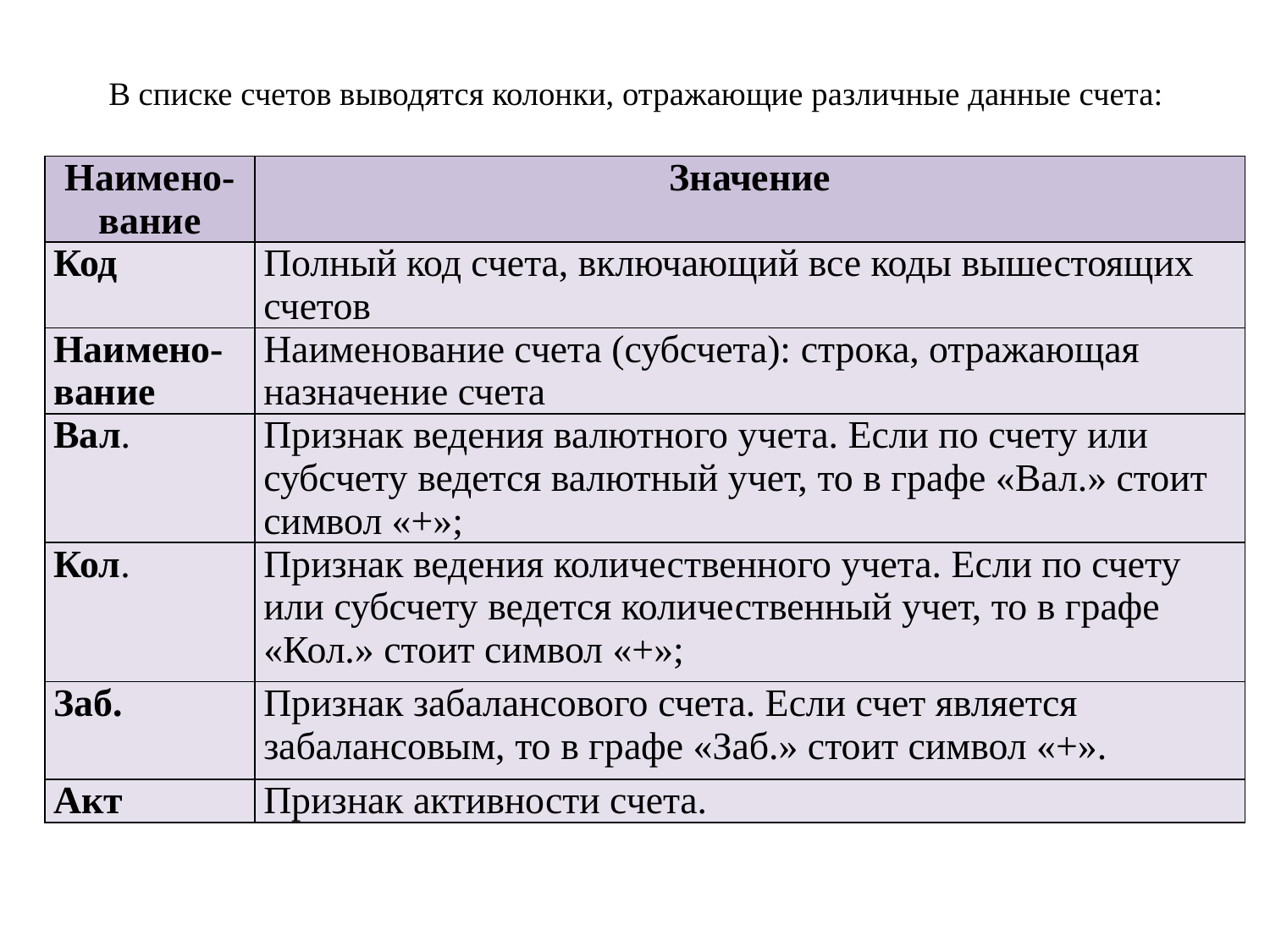

# В списке счетов выводятся колонки, отражающие различные данные счета:
| Наимено-вание | Значение |
| --- | --- |
| Код | Полный код счета, включающий все коды вышестоящих счетов |
| Наимено-вание | Наименование счета (субсчета): строка, отражающая назначение счета |
| Вал. | Признак ведения валютного учета. Если по счету или субсчету ведется валютный учет, то в графе «Вал.» стоит символ «+»; |
| Кол. | Признак ведения количественного учета. Если по счету или субсчету ведется количественный учет, то в графе «Кол.» стоит символ «+»; |
| Заб. | Признак забалансового счета. Если счет является забалансовым, то в графе «Заб.» стоит символ «+». |
| Акт | Признак активности счета. |